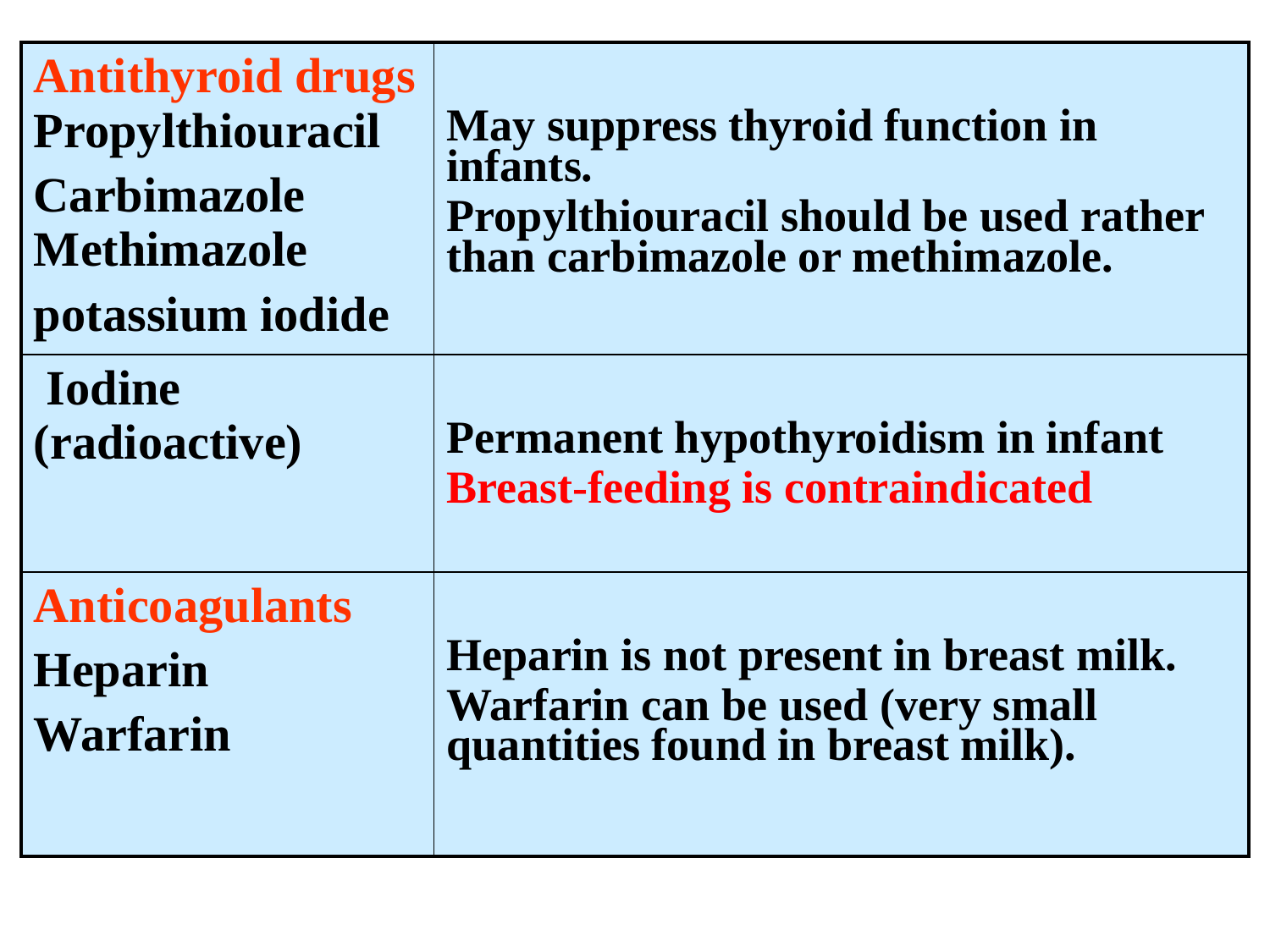

| Antithyroid drugs Propylthiouracil Carbimazole Methimazole potassium iodide | May suppress thyroid function in infants. Propylthiouracil should be used rather than carbimazole or methimazole. |
| --- | --- |
| Iodine (radioactive) | Permanent hypothyroidism in infant Breast-feeding is contraindicated |
| Anticoagulants Heparin Warfarin | Heparin is not present in breast milk. Warfarin can be used (very small quantities found in breast milk). |